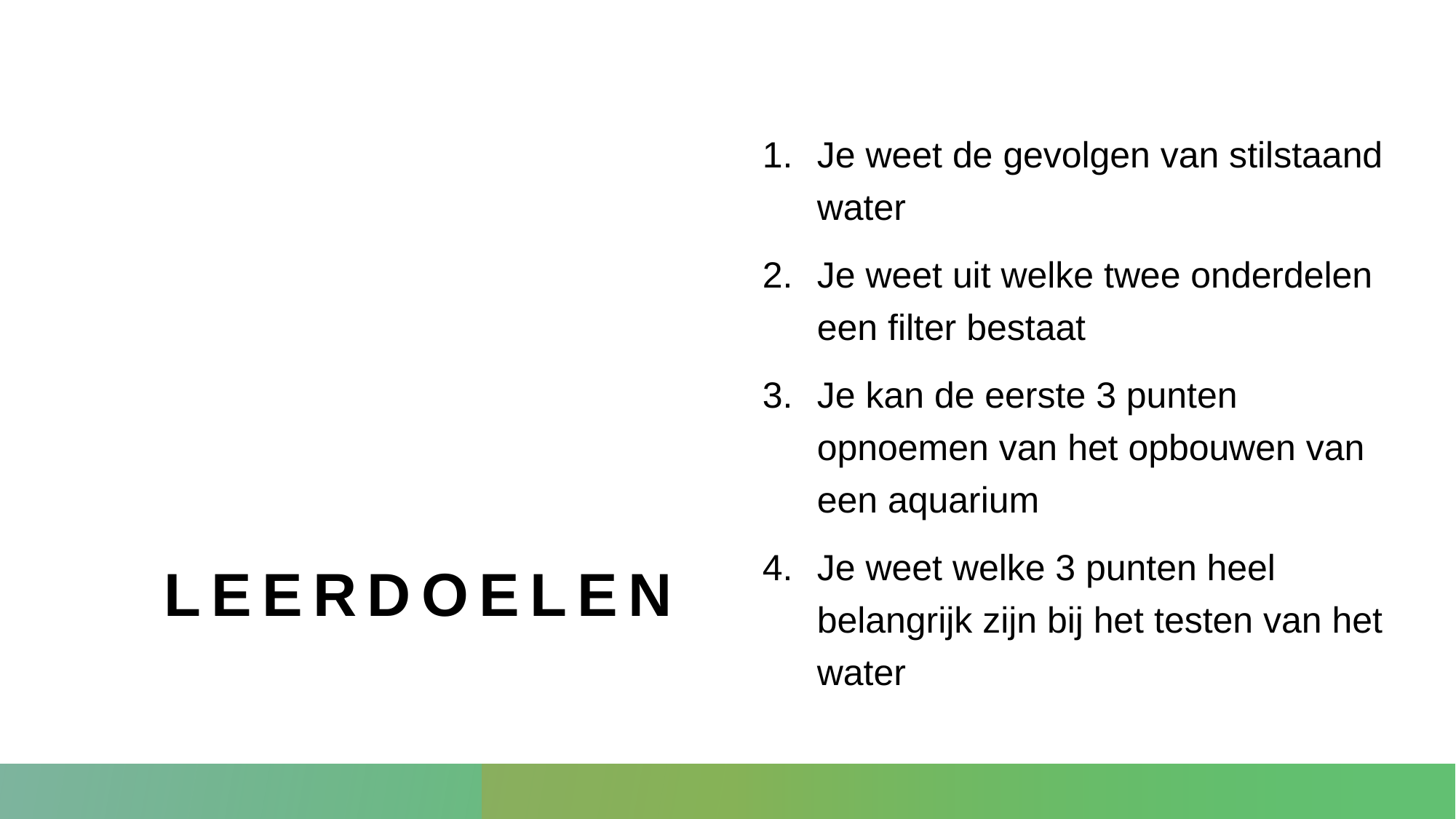

# Leerdoelen
Je weet de gevolgen van stilstaand water
Je weet uit welke twee onderdelen een filter bestaat
Je kan de eerste 3 punten opnoemen van het opbouwen van een aquarium
Je weet welke 3 punten heel belangrijk zijn bij het testen van het water